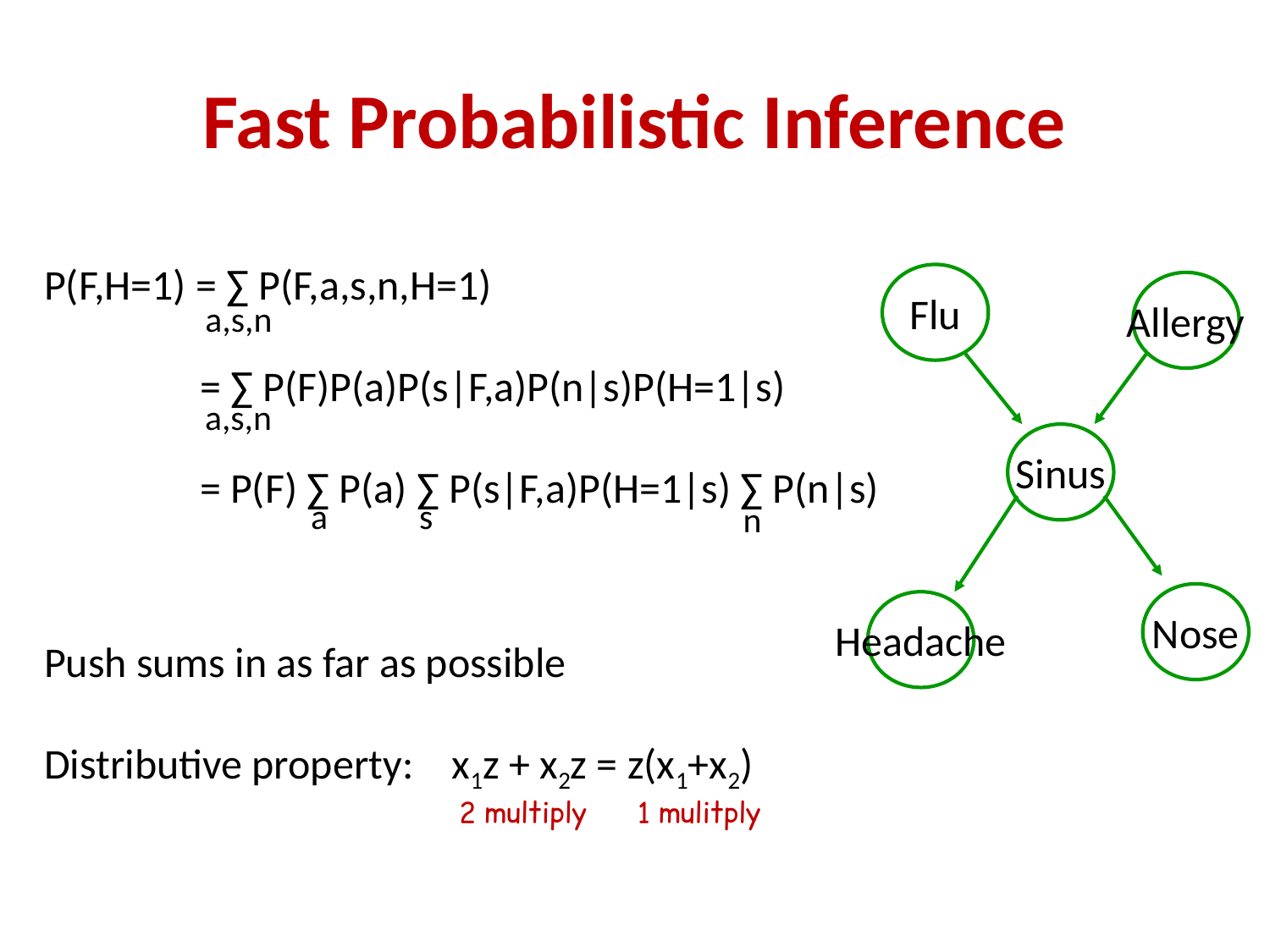

# Fast Probabilistic Inference

P(F,H=1) = ∑ P(F,a,s,n,H=1)

	   = ∑ P(F)P(a)P(s|F,a)P(n|s)P(H=1|s)

	   = P(F) ∑ P(a) ∑ P(s|F,a)P(H=1|s) ∑ P(n|s)

Push sums in as far as possible

Distributive property:    x1z + x2z = z(x1+x2)
Flu
Allergy

Sinus

Nose
Headache
a,s,n
a,s,n
a
s
n
2 multiply      1 mulitply